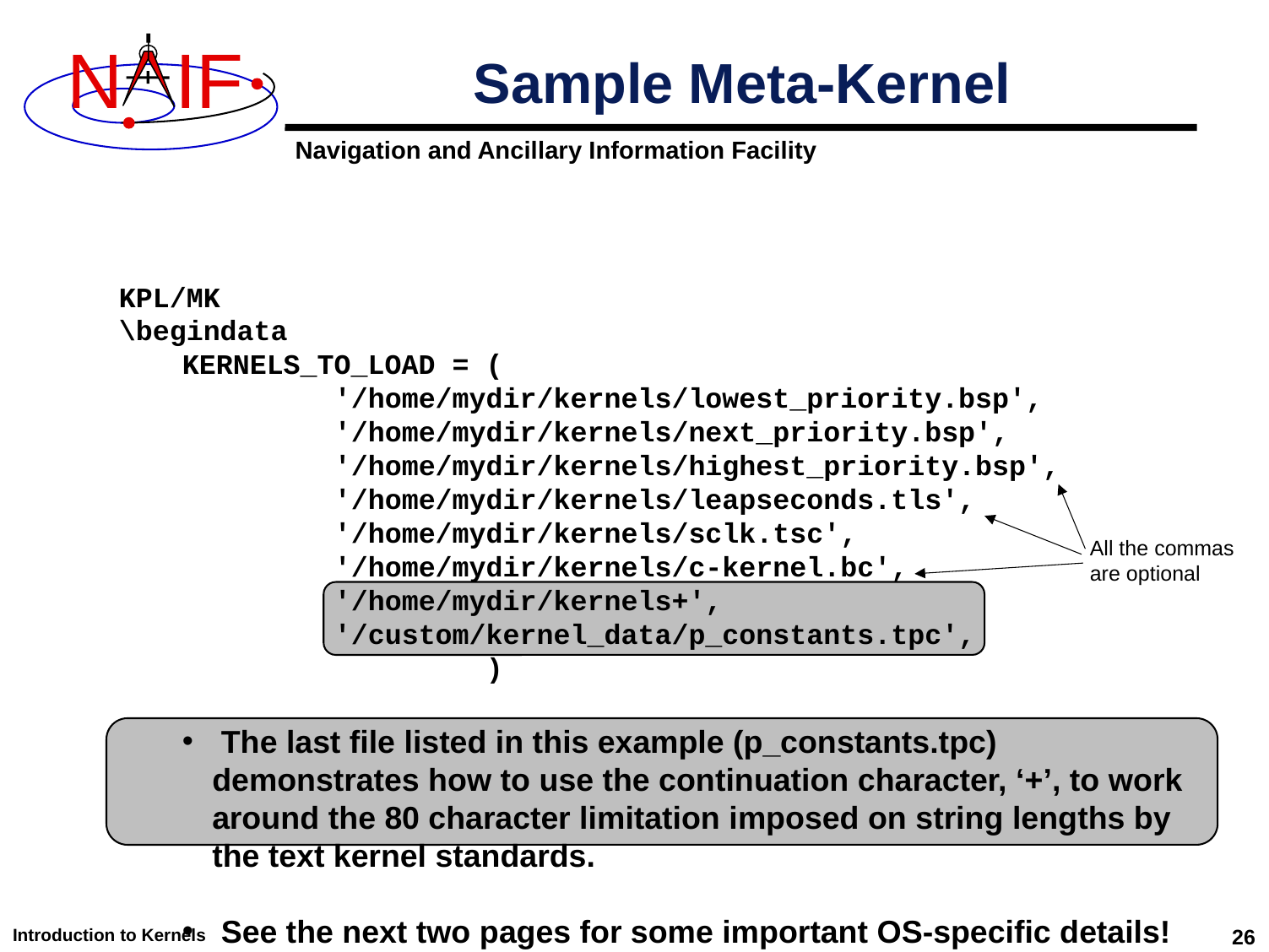

# Sample Meta-Kernel

KPL/MK
\begindata
KERNELS_TO_LOAD = (
         '/home/mydir/kernels/lowest_priority.bsp',
         '/home/mydir/kernels/next_priority.bsp',
         '/home/mydir/kernels/highest_priority.bsp',
         '/home/mydir/kernels/leapseconds.tls',
         '/home/mydir/kernels/sclk.tsc',
         '/home/mydir/kernels/c-kernel.bc',
         '/home/mydir/kernels+',
         '/custom/kernel_data/p_constants.tpc',
                  )

 The last file listed in this example (p_constants.tpc) demonstrates how to use the continuation character, ‘+’, to work around the 80 character limitation imposed on string lengths by the text kernel standards.

 See the next two pages for some important OS-specific details!

All the commas are optional

Introduction to Kernels
26